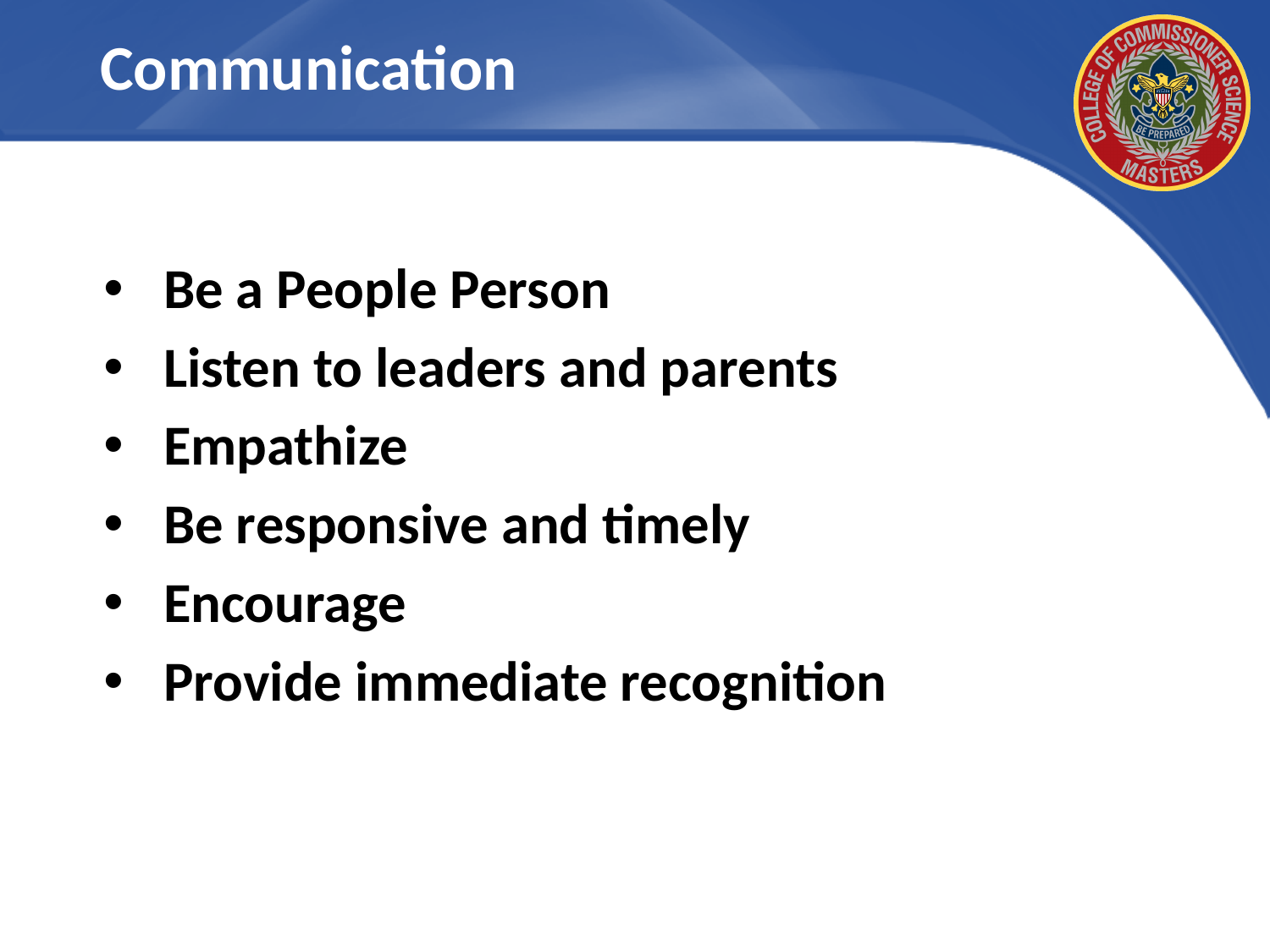

# Communication
Be a People Person
Listen to leaders and parents
Empathize
Be responsive and timely
Encourage
Provide immediate recognition